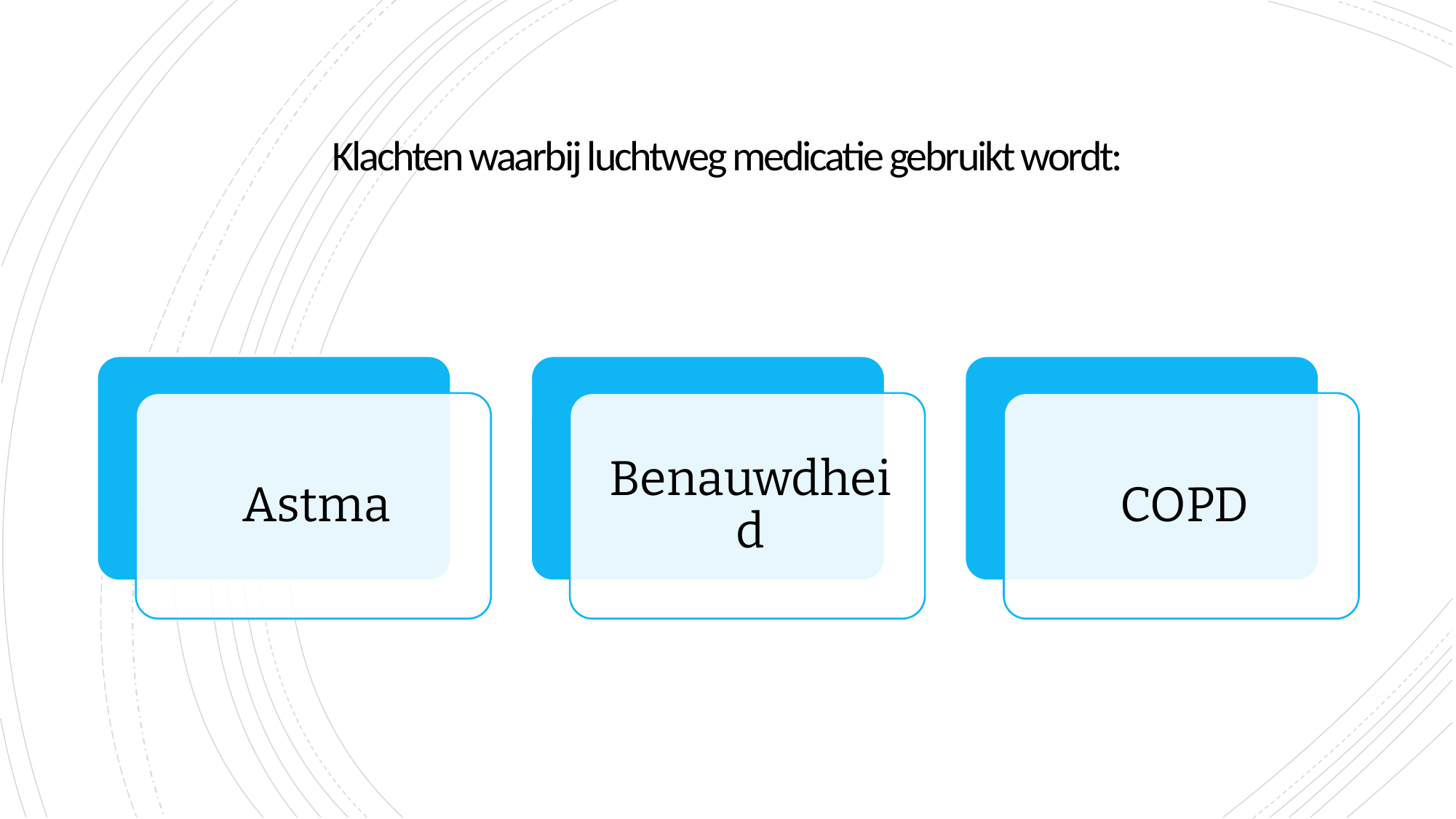

# Klachten waarbij luchtweg medicatie gebruikt wordt:
Astma
Benauwdheid
COPD